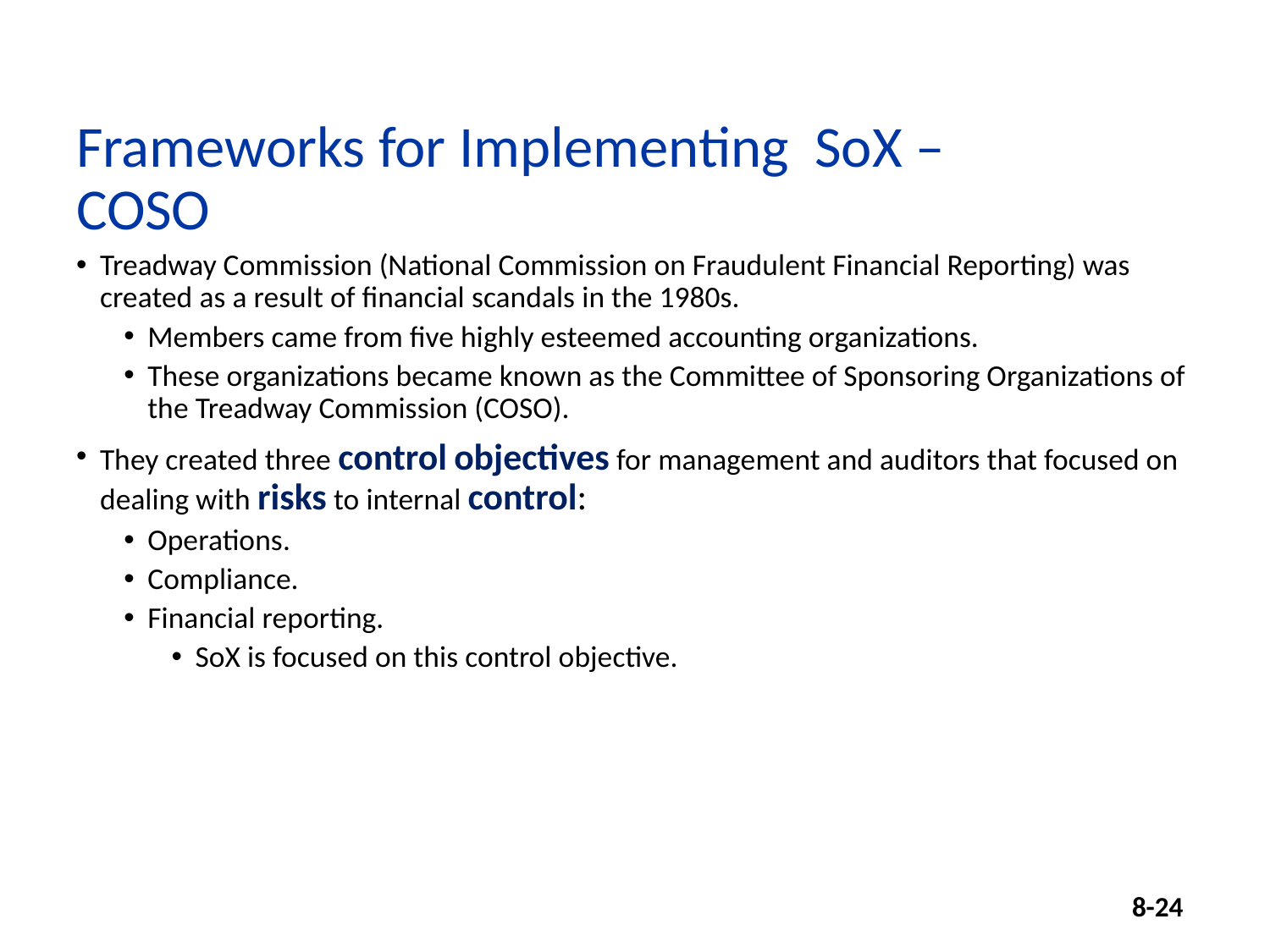

# Frameworks for Implementing  SoX – COSO
Treadway Commission (National Commission on Fraudulent Financial Reporting) was created as a result of financial scandals in the 1980s.
Members came from five highly esteemed accounting organizations.
These organizations became known as the Committee of Sponsoring Organizations of the Treadway Commission (COSO).
They created three control objectives for management and auditors that focused on dealing with risks to internal control:
Operations.
Compliance.
Financial reporting.
SoX is focused on this control objective.